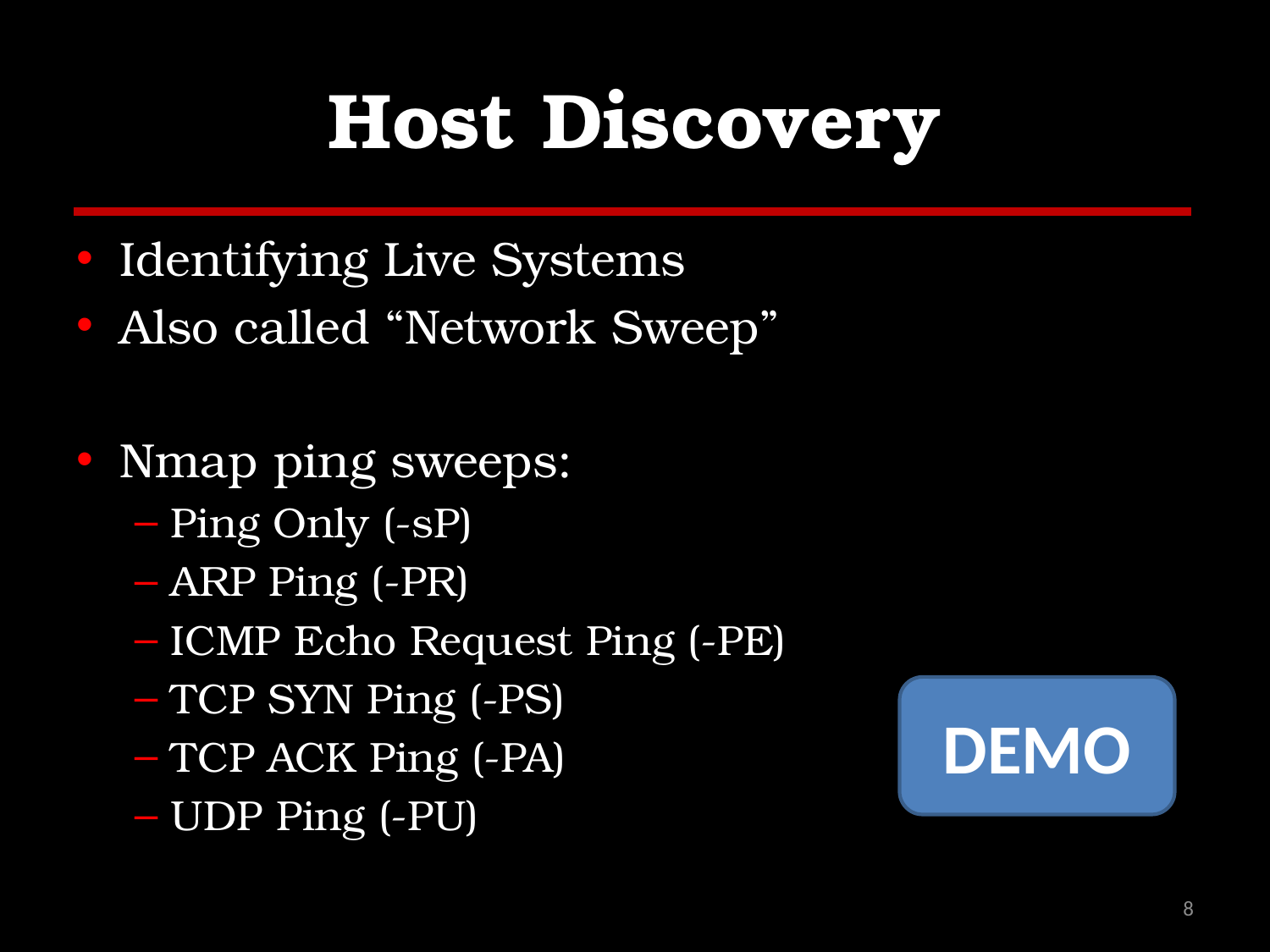

# Host Discovery
Identifying Live Systems
Also called “Network Sweep”

Nmap ping sweeps:
Ping Only (-sP)
ARP Ping (-PR)
ICMP Echo Request Ping (-PE)
TCP SYN Ping (-PS)
TCP ACK Ping (-PA)
UDP Ping (-PU)
DEMO
8